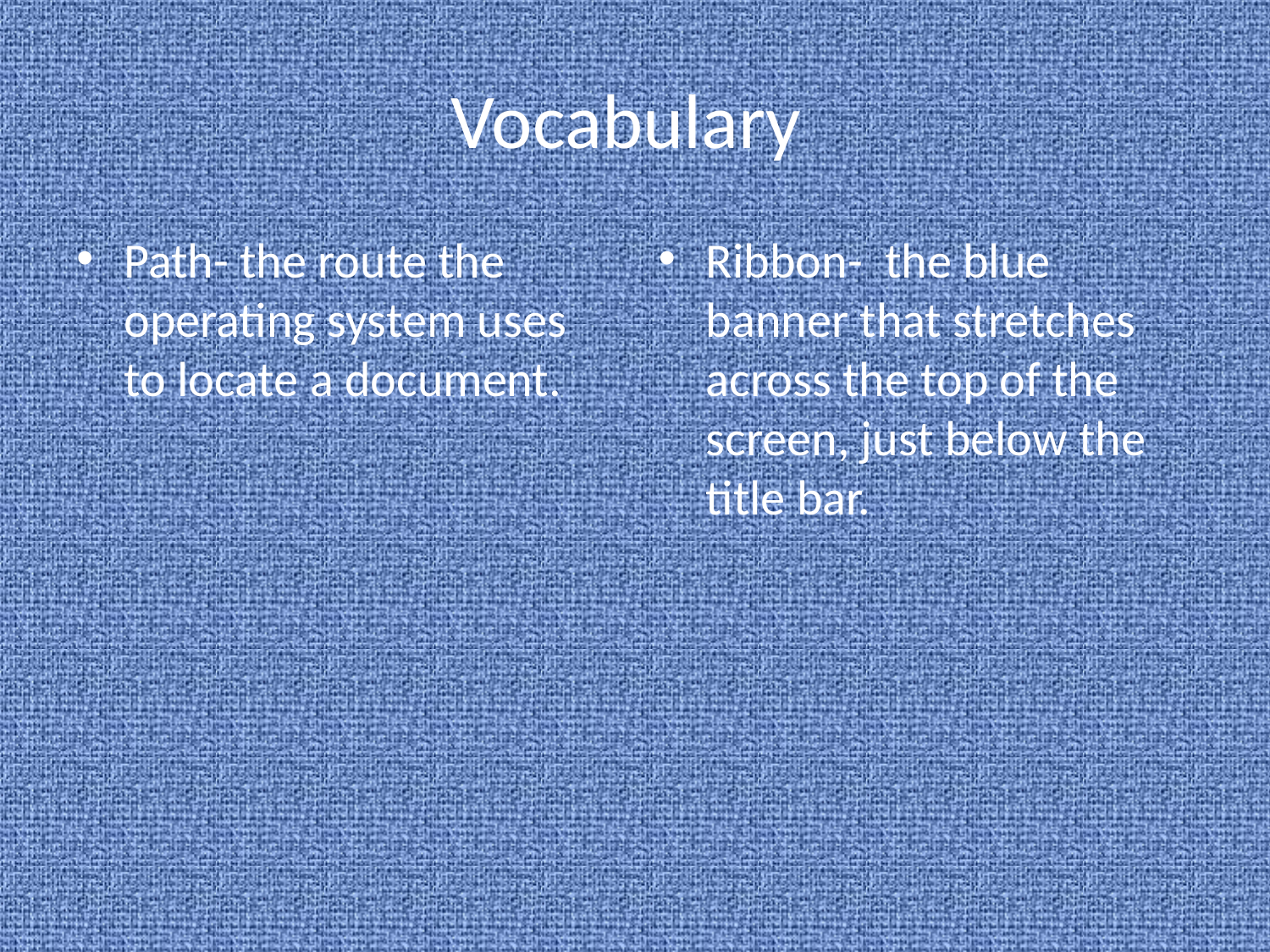

# Vocabulary
Path- the route the operating system uses to locate a document.
Ribbon-  the blue banner that stretches across the top of the screen, just below the title bar.